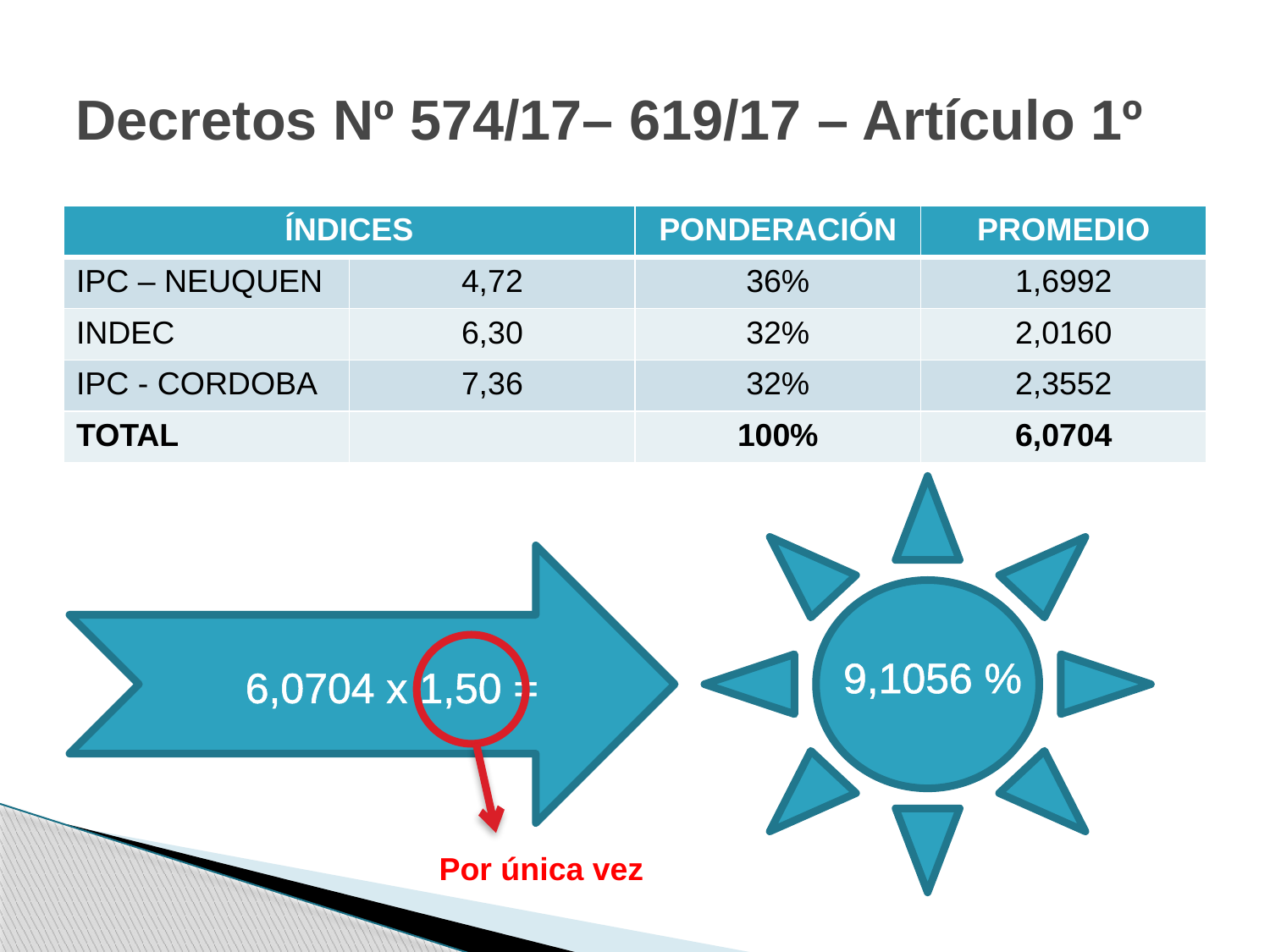

# Decretos Nº 574/17– 619/17 – Artículo 1º
| ÍNDICES |  | PONDERACIÓN | PROMEDIO |
| --- | --- | --- | --- |
| IPC – NEUQUEN | 4,72 | 36% | 1,6992 |
| INDEC | 6,30 | 32% | 2,0160 |
| IPC - CORDOBA | 7,36 | 32% | 2,3552 |
| TOTAL |  | 100% | 6,0704 |

9,1056 %
6,0704 x 1,50 =
Por única vez